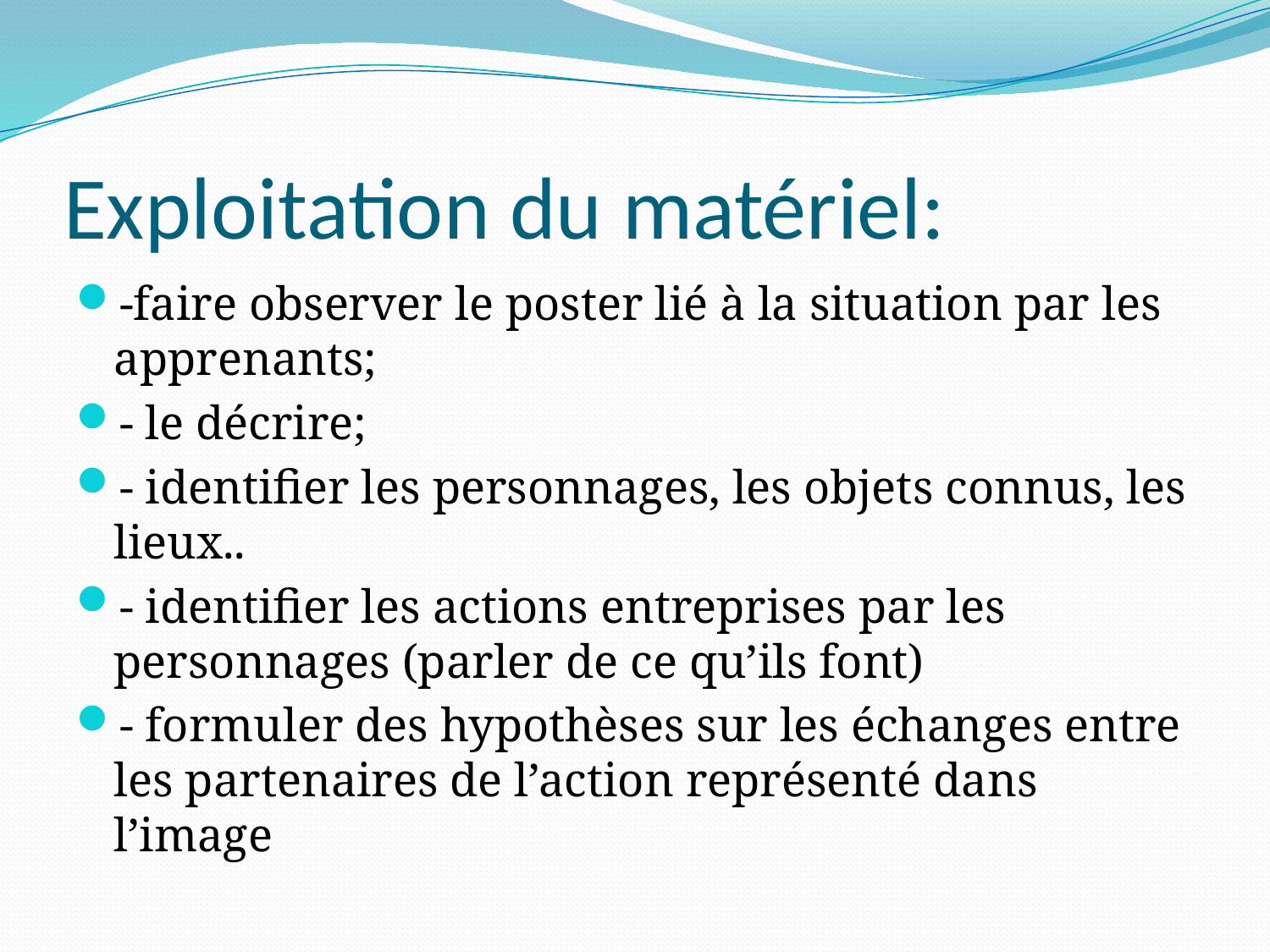

# Exploitation du matériel:
-faire observer le poster lié à la situation par les apprenants;
- le décrire;
- identifier les personnages, les objets connus, les lieux..
- identifier les actions entreprises par les personnages (parler de ce qu’ils font)
- formuler des hypothèses sur les échanges entre les partenaires de l’action représenté dans l’image